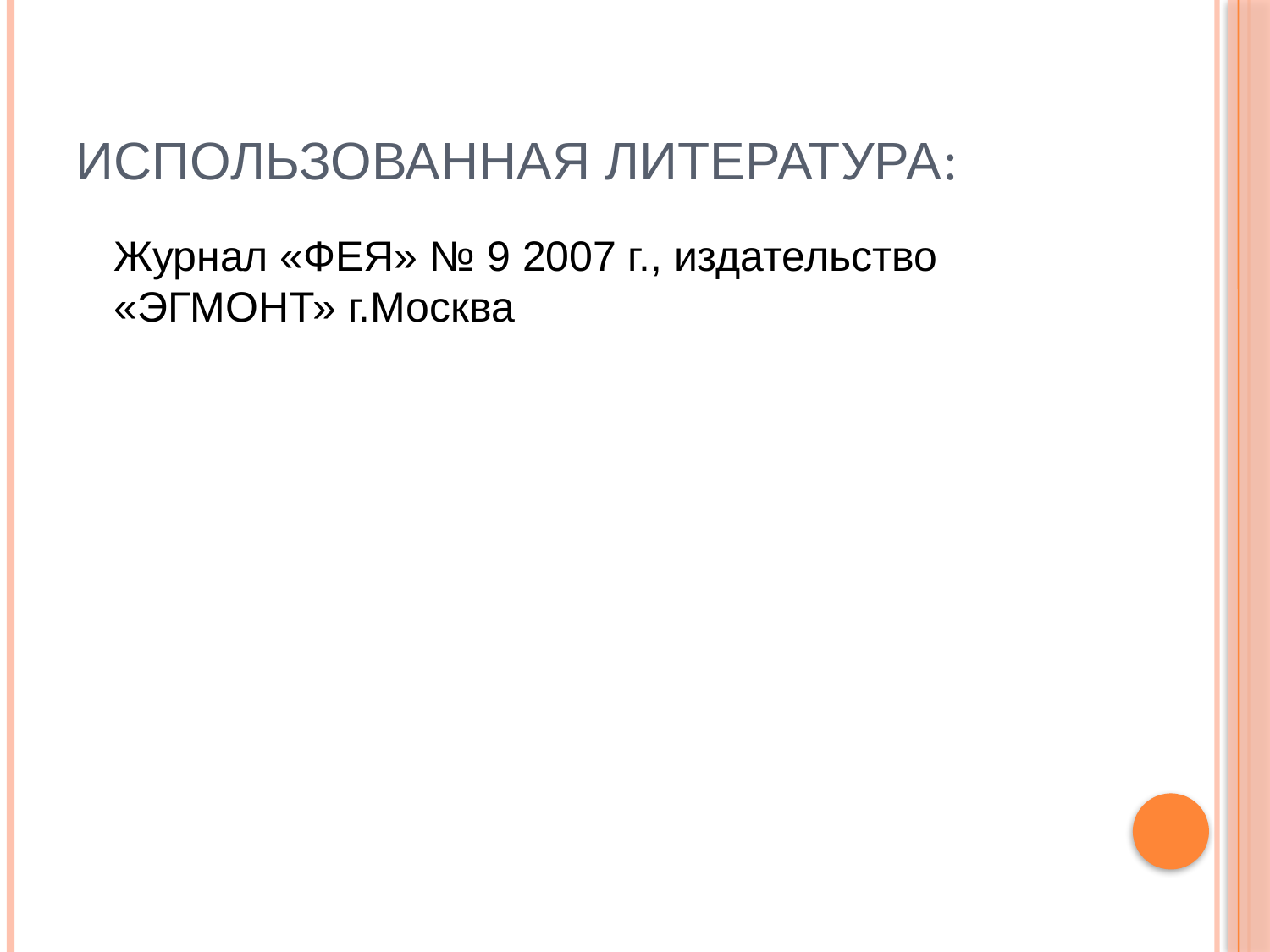

# Использованная литература:
	Журнал «ФЕЯ» № 9 2007 г., издательство «ЭГМОНТ» г.Москва